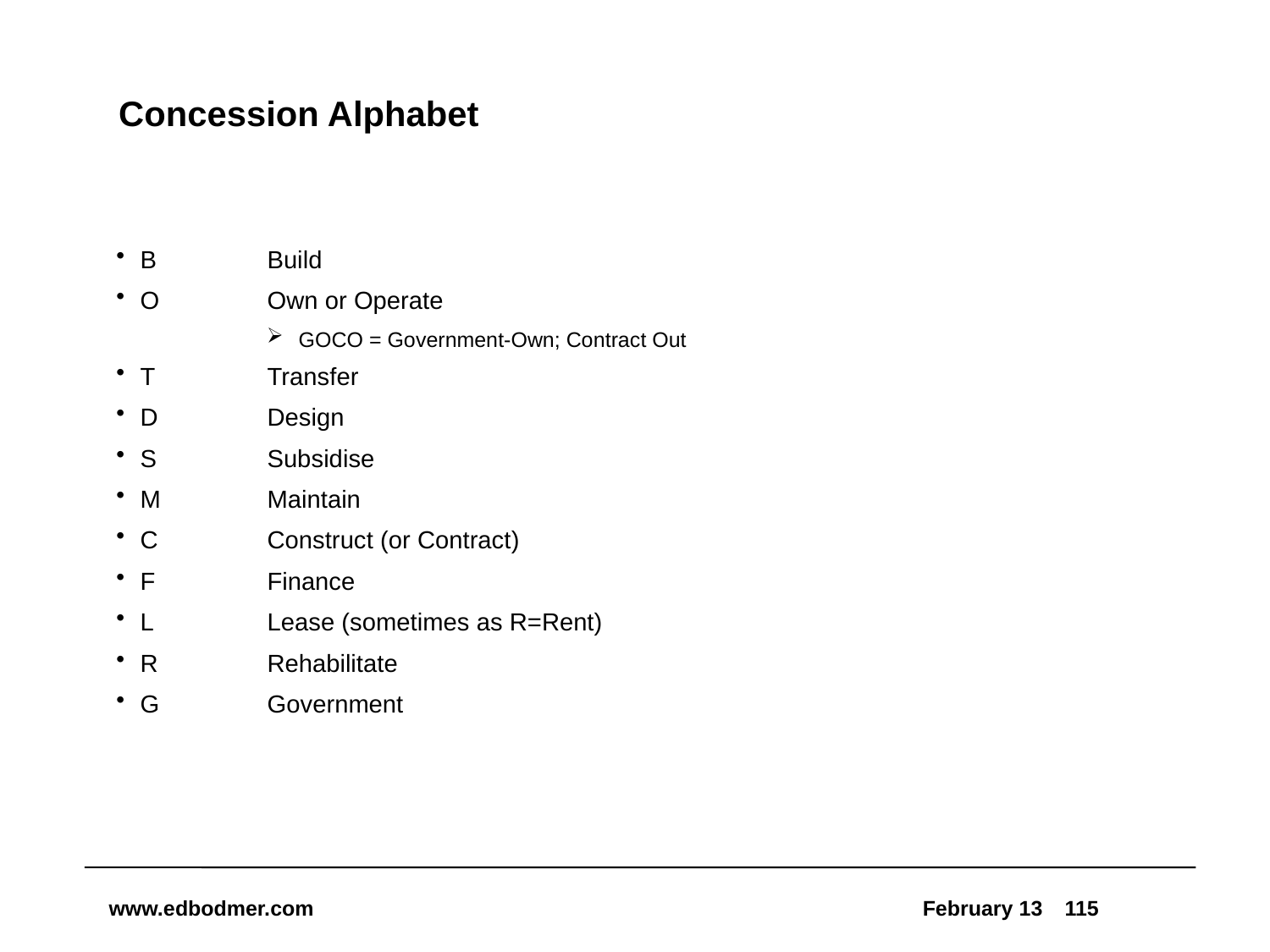

# Concession Alphabet
B	Build
O 	Own or Operate
GOCO = Government-Own; Contract Out
T	Transfer
D	Design
S	Subsidise
M	Maintain
C	Construct (or Contract)
F	Finance
L	Lease (sometimes as R=Rent)
R	Rehabilitate
G	Government